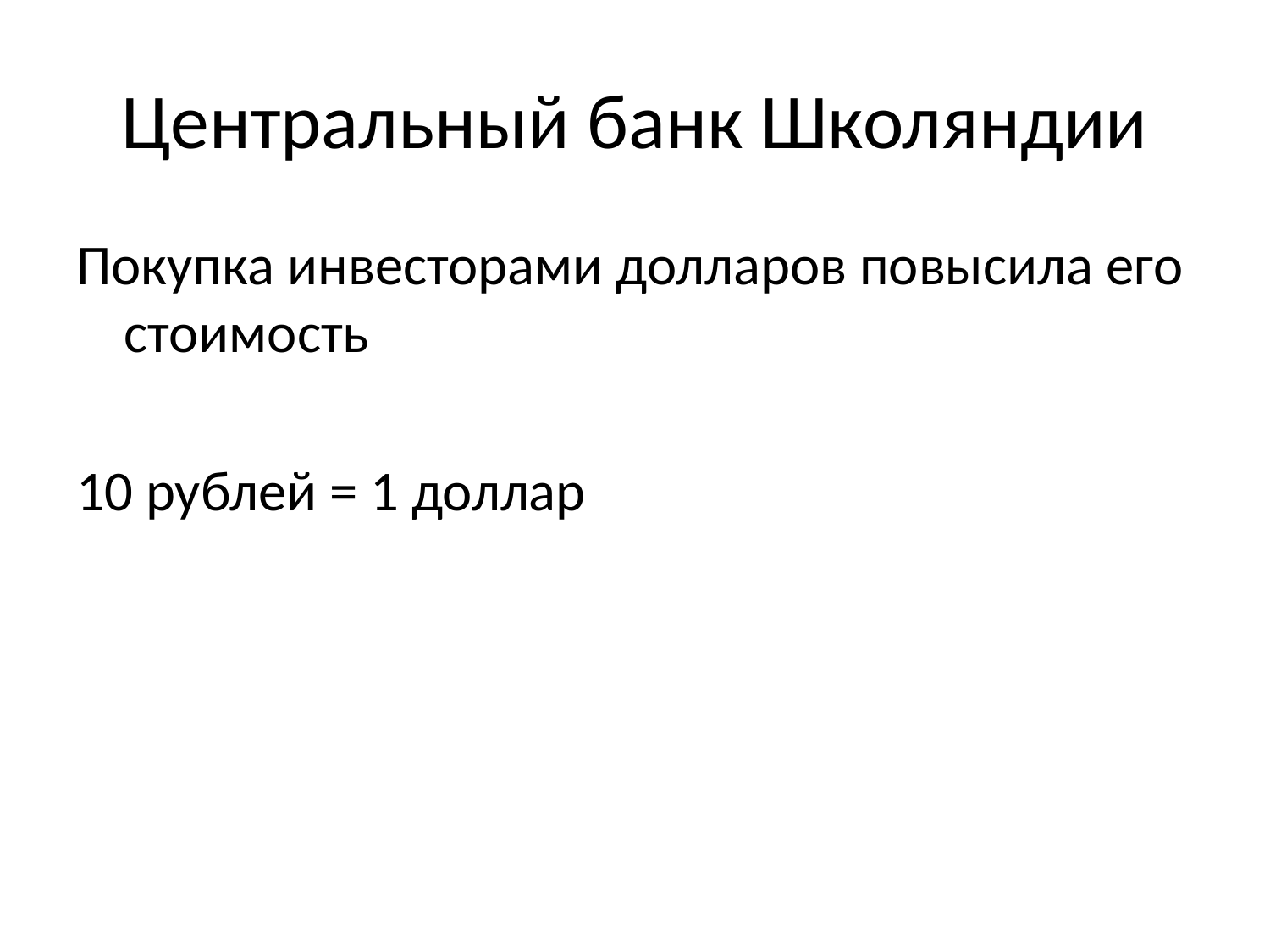

# Центральный банк Школяндии
Покупка инвесторами долларов повысила его стоимость

10 рублей = 1 доллар